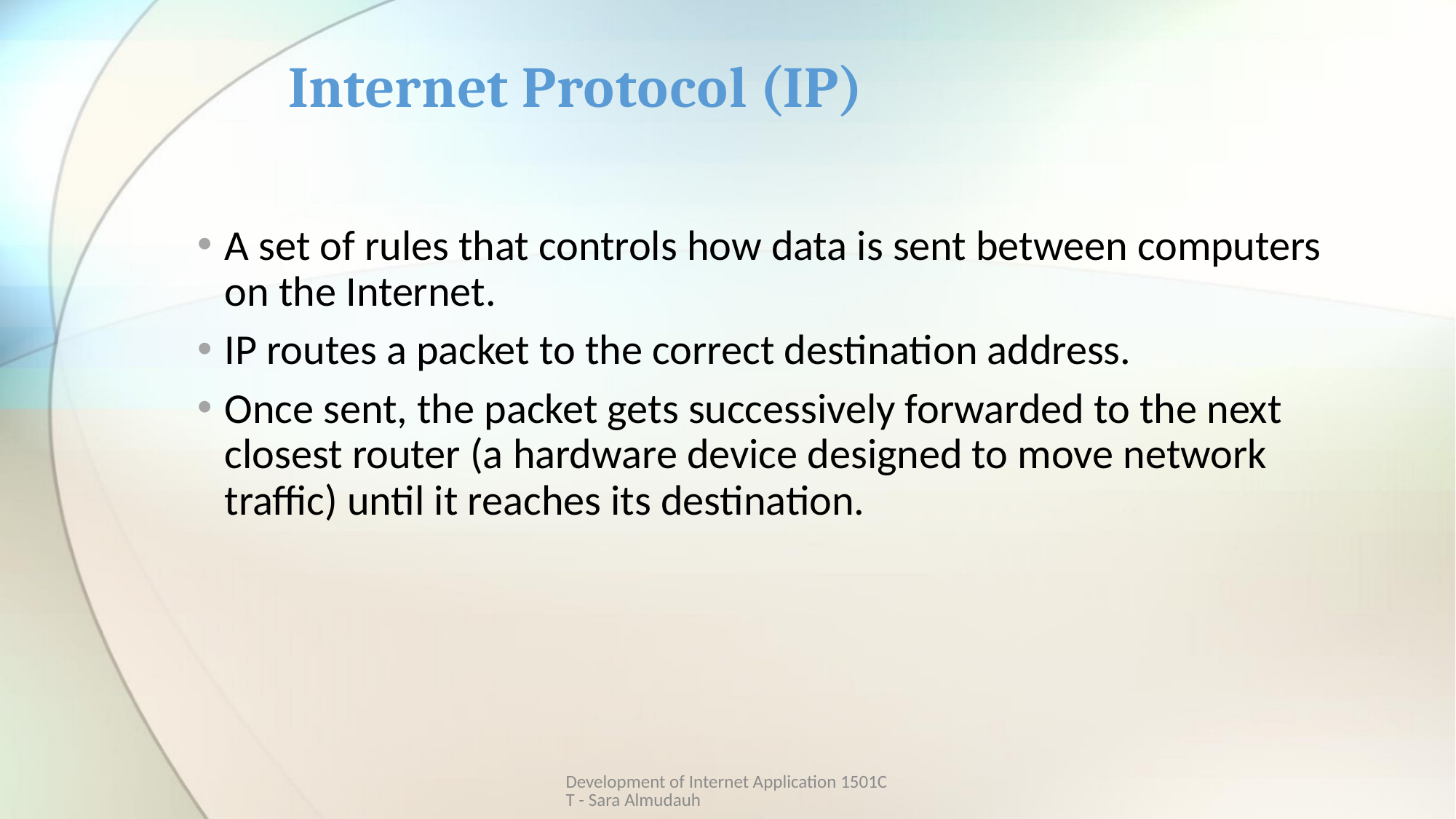

# Internet Protocol (IP)
A set of rules that controls how data is sent between computers on the Internet.
IP routes a packet to the correct destination address.
Once sent, the packet gets successively forwarded to the next closest router (a hardware device designed to move network traffic) until it reaches its destination.

Development of Internet Application 1501CT - Sara Almudauh